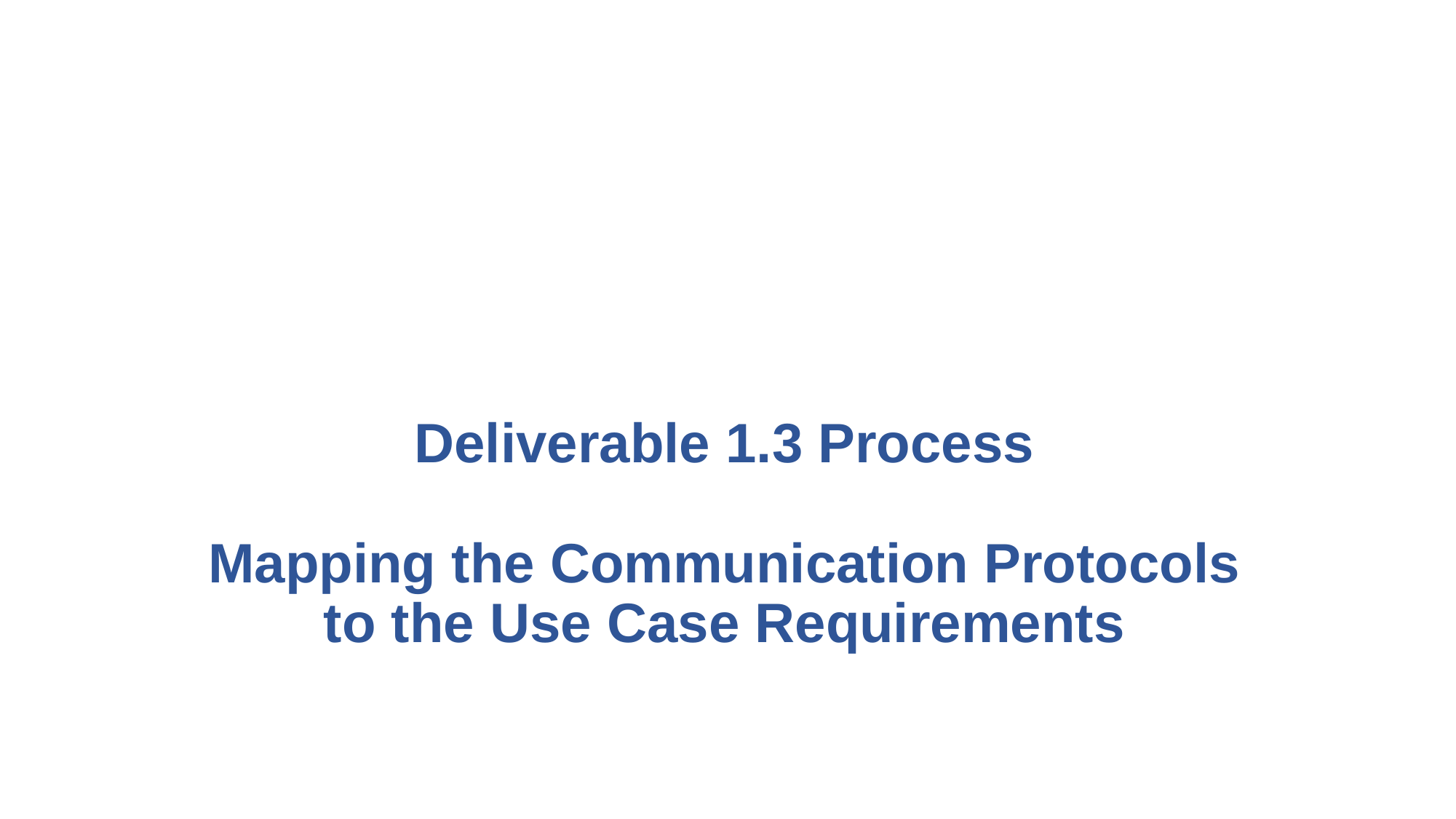

# Deliverable 1.3 Process Mapping the Communication Protocols to the Use Case Requirements